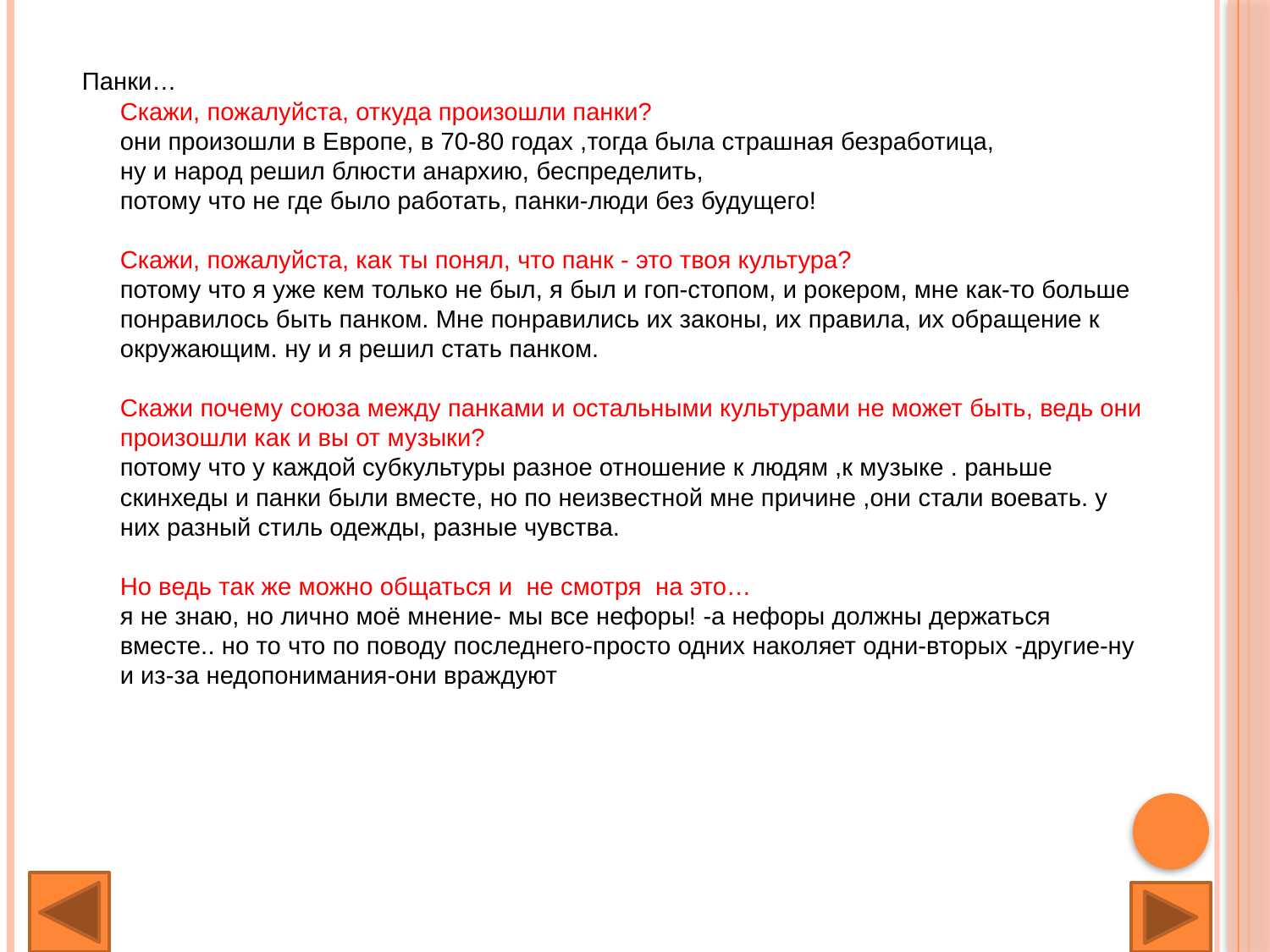

#
Панки…
Скажи, пожалуйста, откуда произошли панки?
они произошли в Европе, в 70-80 годах ,тогда была страшная безработица,
ну и народ решил блюсти анархию, беспределить,
потому что не где было работать, панки-люди без будущего!
Скажи, пожалуйста, как ты понял, что панк - это твоя культура?
потому что я уже кем только не был, я был и гоп-стопом, и рокером, мне как-то больше понравилось быть панком. Мне понравились их законы, их правила, их обращение к окружающим. ну и я решил стать панком.
Скажи почему союза между панками и остальными культурами не может быть, ведь они произошли как и вы от музыки?
потому что у каждой субкультуры разное отношение к людям ,к музыке . раньше скинхеды и панки были вместе, но по неизвестной мне причине ,они стали воевать. у них разный стиль одежды, разные чувства.
Но ведь так же можно общаться и  не смотря  на это…
я не знаю, но лично моё мнение- мы все нефоры! -а нефоры должны держаться вместе.. но то что по поводу последнего-просто одних наколяет одни-вторых -другие-ну и из-за недопонимания-они враждуют